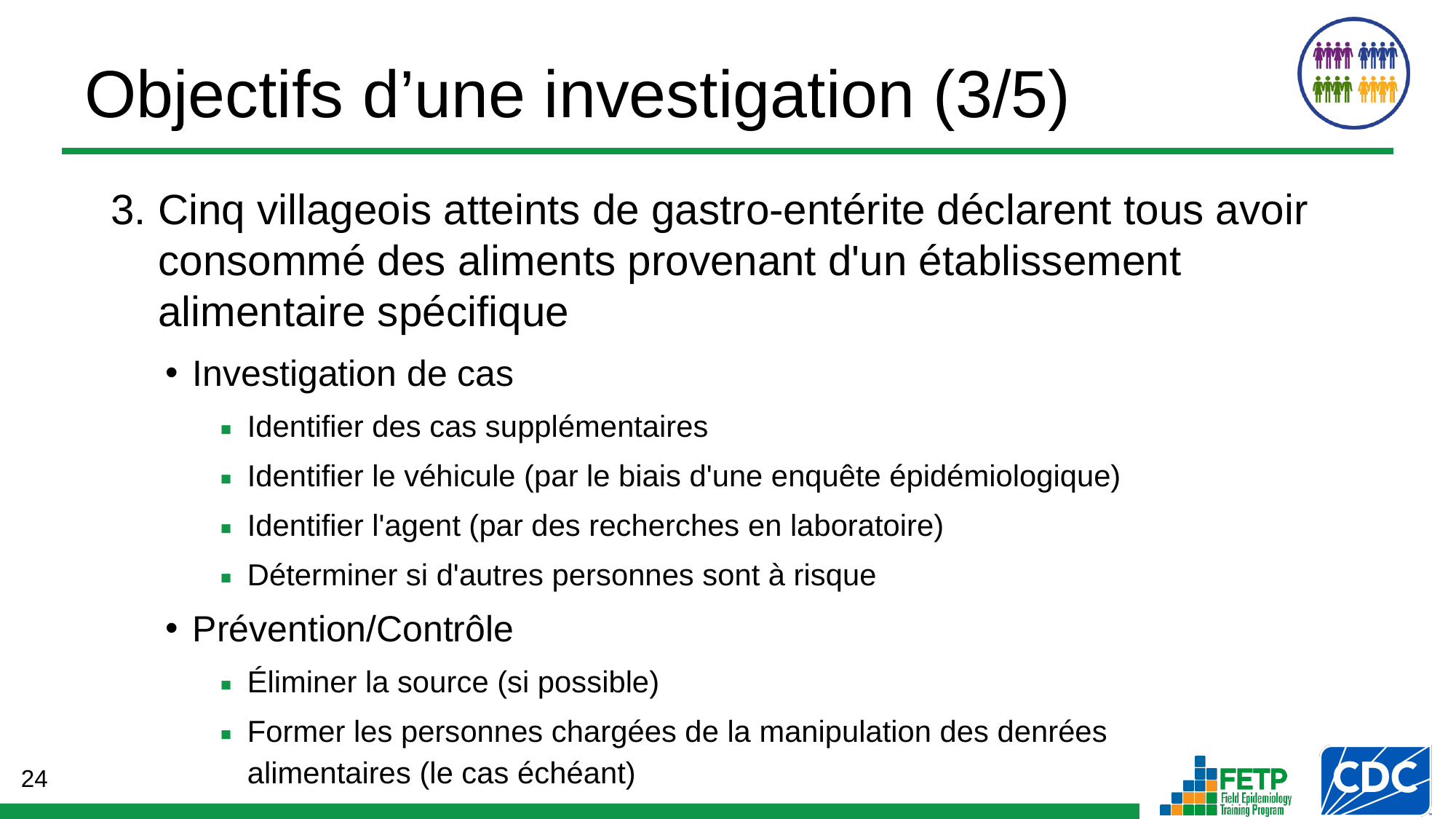

Objectifs d’une investigation (3/5)
3. Cinq villageois atteints de gastro-entérite déclarent tous avoir consommé des aliments provenant d'un établissement alimentaire spécifique
Investigation de cas
Identifier des cas supplémentaires
Identifier le véhicule (par le biais d'une enquête épidémiologique)
Identifier l'agent (par des recherches en laboratoire)
Déterminer si d'autres personnes sont à risque
Prévention/Contrôle
Éliminer la source (si possible)
Former les personnes chargées de la manipulation des denrées
alimentaires (le cas échéant)